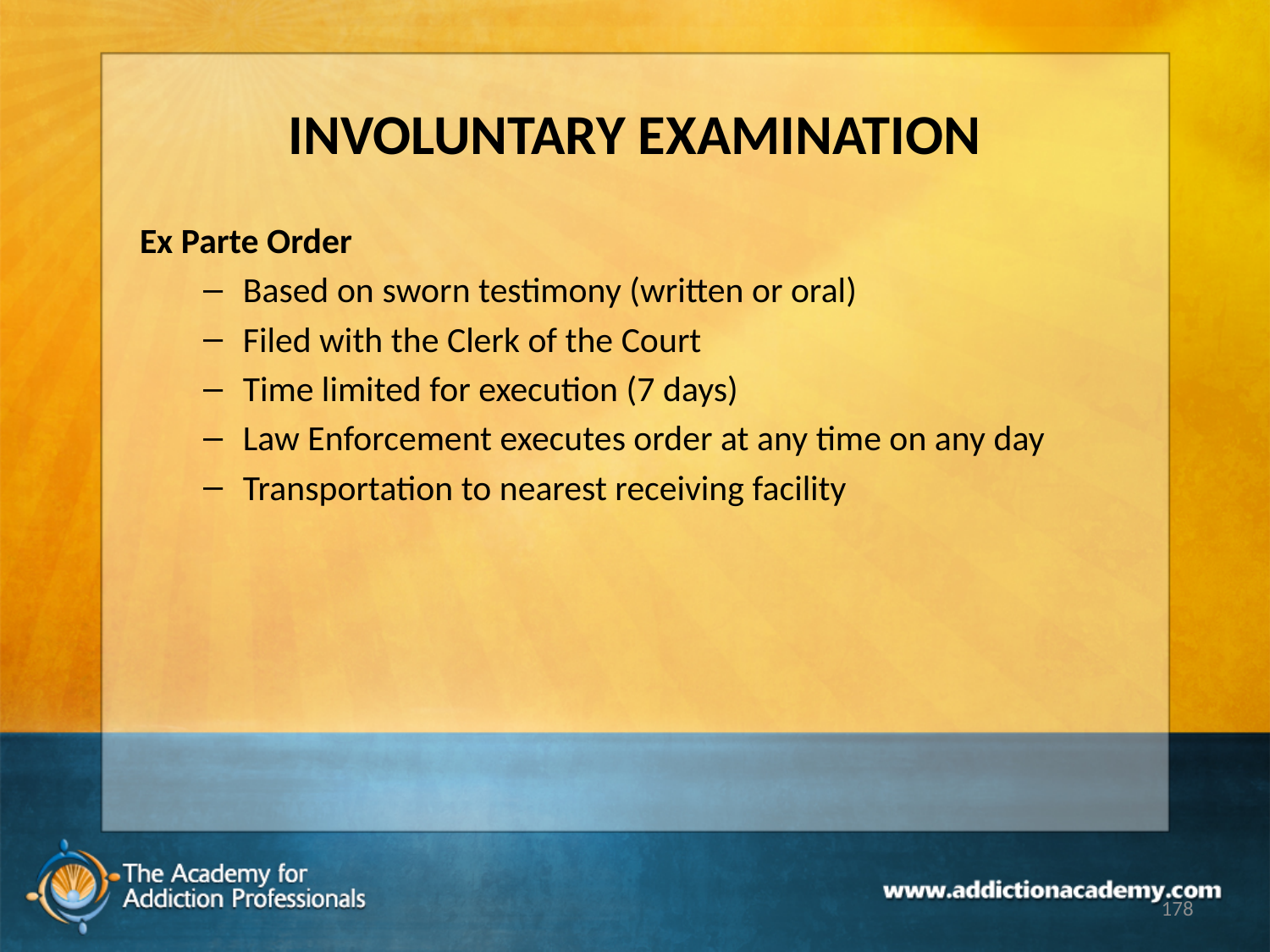

# INVOLUNTARY EXAMINATION
Ex Parte Order
Based on sworn testimony (written or oral)
Filed with the Clerk of the Court
Time limited for execution (7 days)
Law Enforcement executes order at any time on any day
Transportation to nearest receiving facility
178